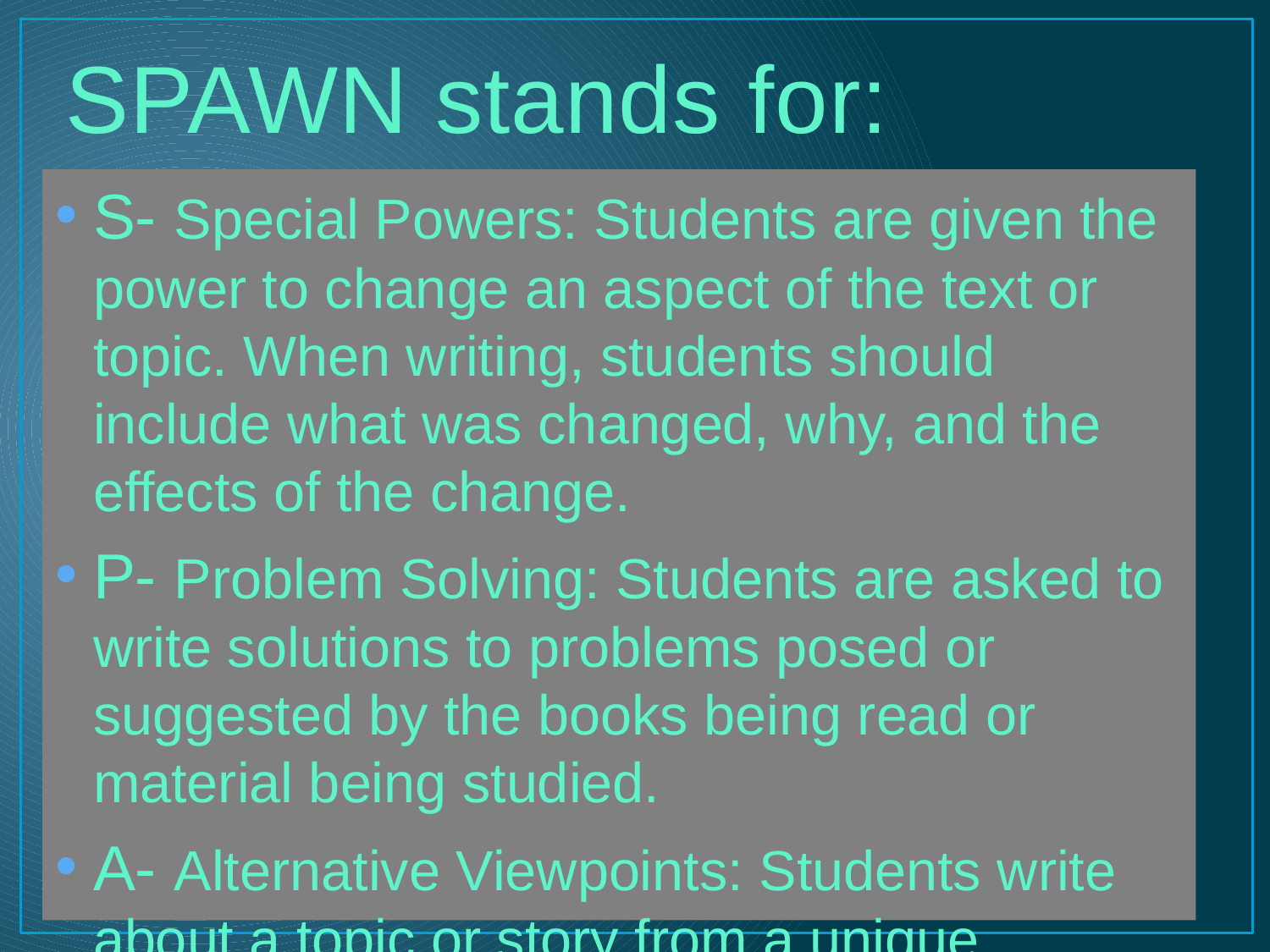

# SPAWN stands for:
S- Special Powers: Students are given the power to change an aspect of the text or topic. When writing, students should include what was changed, why, and the effects of the change.
P- Problem Solving: Students are asked to write solutions to problems posed or suggested by the books being read or material being studied.
A- Alternative Viewpoints: Students write about a topic or story from a unique perspective.